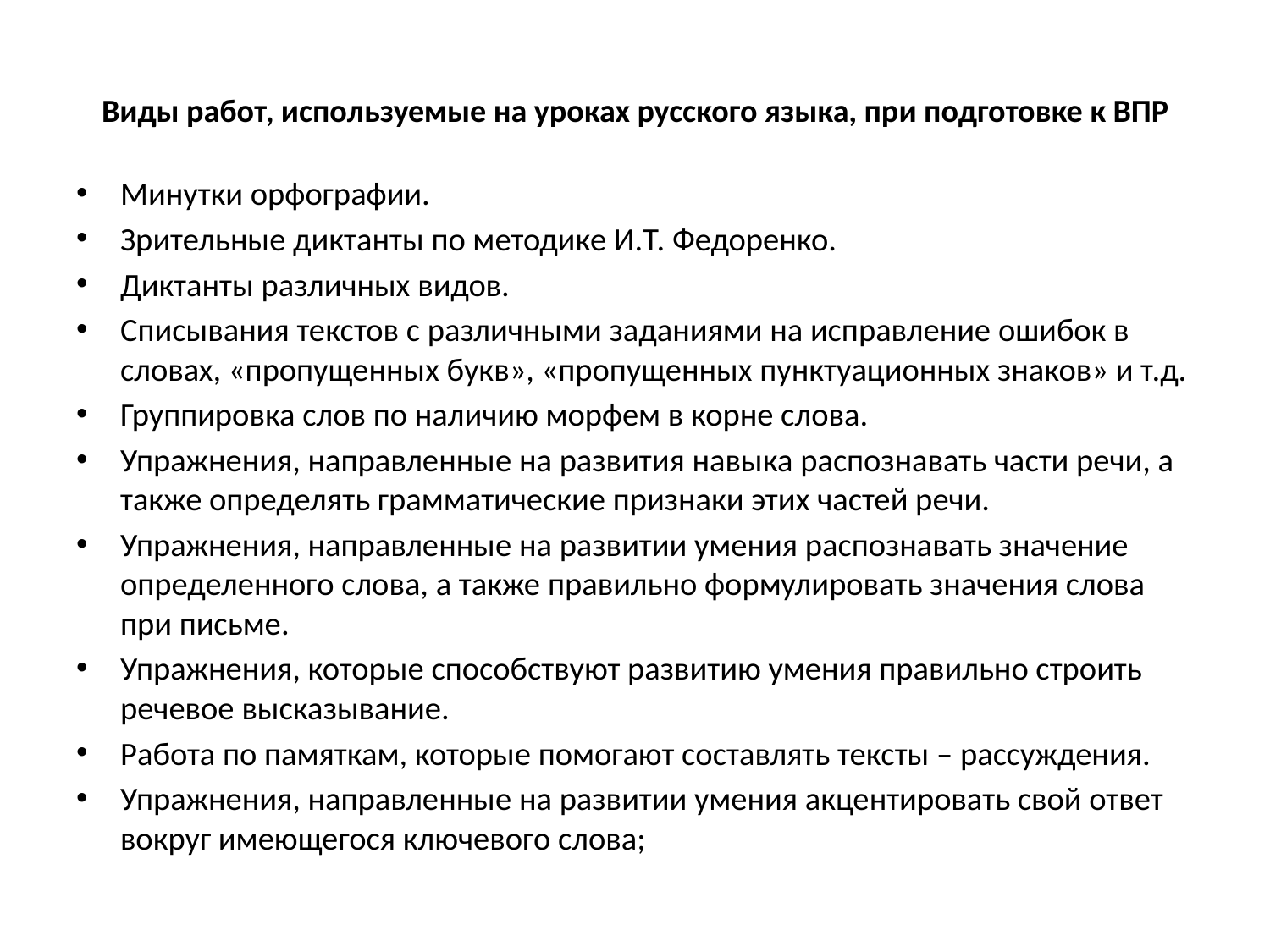

# Виды работ, используемые на уроках русского языка, при подготовке к ВПР
Минутки орфографии.
Зрительные диктанты по методике И.Т. Федоренко.
Диктанты различных видов.
Списывания текстов с различными заданиями на исправление ошибок в словах, «пропущенных букв», «пропущенных пунктуационных знаков» и т.д.
Группировка слов по наличию морфем в корне слова.
Упражнения, направленные на развития навыка распознавать части речи, а также определять грамматические признаки этих частей речи.
Упражнения, направленные на развитии умения распознавать значение определенного слова, а также правильно формулировать значения слова при письме.
Упражнения, которые способствуют развитию умения правильно строить речевое высказывание.
Работа по памяткам, которые помогают составлять тексты – рассуждения.
Упражнения, направленные на развитии умения акцентировать свой ответ вокруг имеющегося ключевого слова;